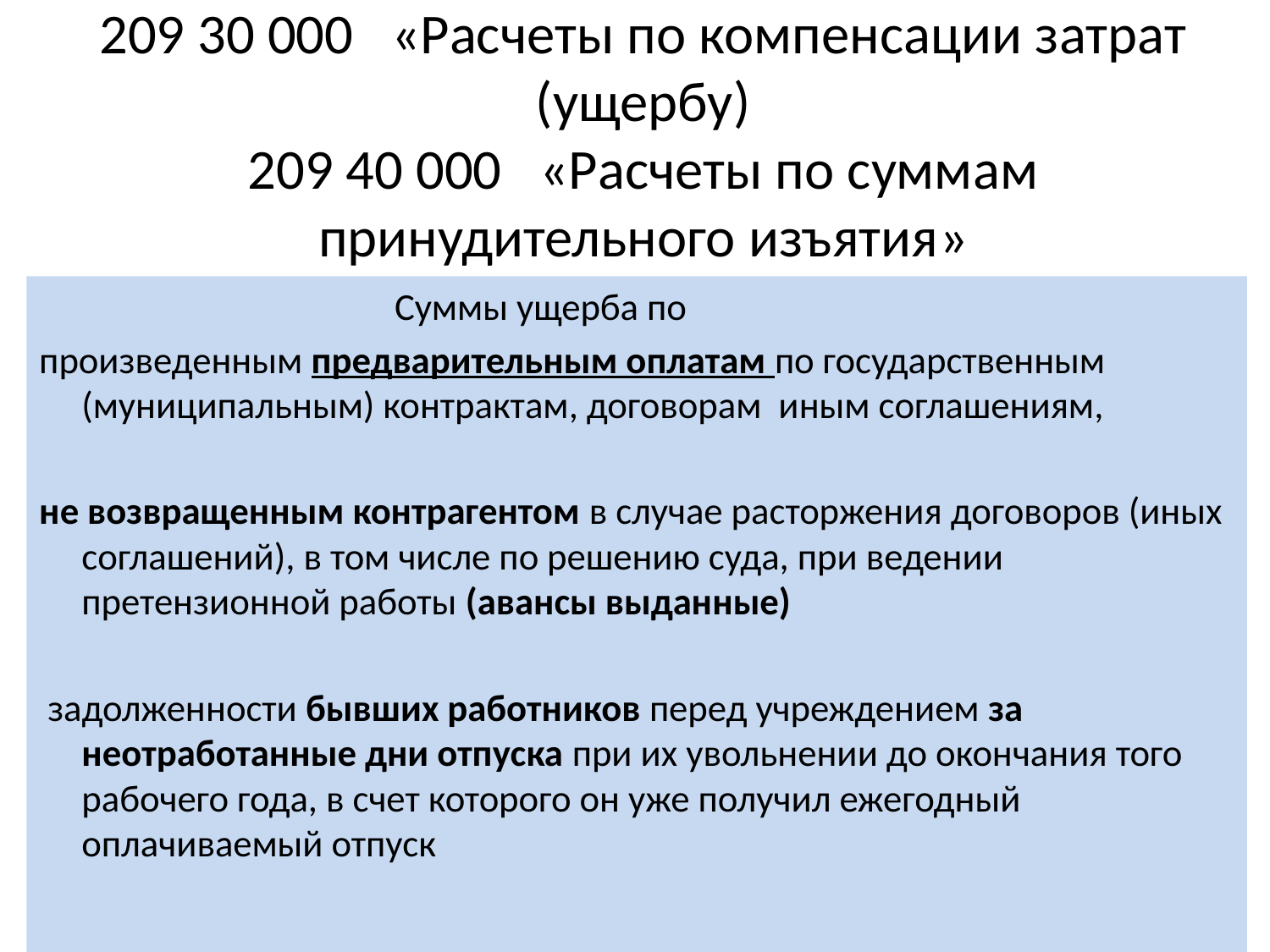

# 209 30 000   «Расчеты по компенсации затрат (ущербу) 209 40 000   «Расчеты по суммам принудительного изъятия»
                                          Суммы ущерба по
произведенным предварительным оплатам по государственным (муниципальным) контрактам, договорам  иным соглашениям,

не возвращенным контрагентом в случае расторжения договоров (иных соглашений), в том числе по решению суда, при ведении претензионной работы (авансы выданные)

 задолженности бывших работников перед учреждением за неотработанные дни отпуска при их увольнении до окончания того рабочего года, в счет которого он уже получил ежегодный оплачиваемый отпуск